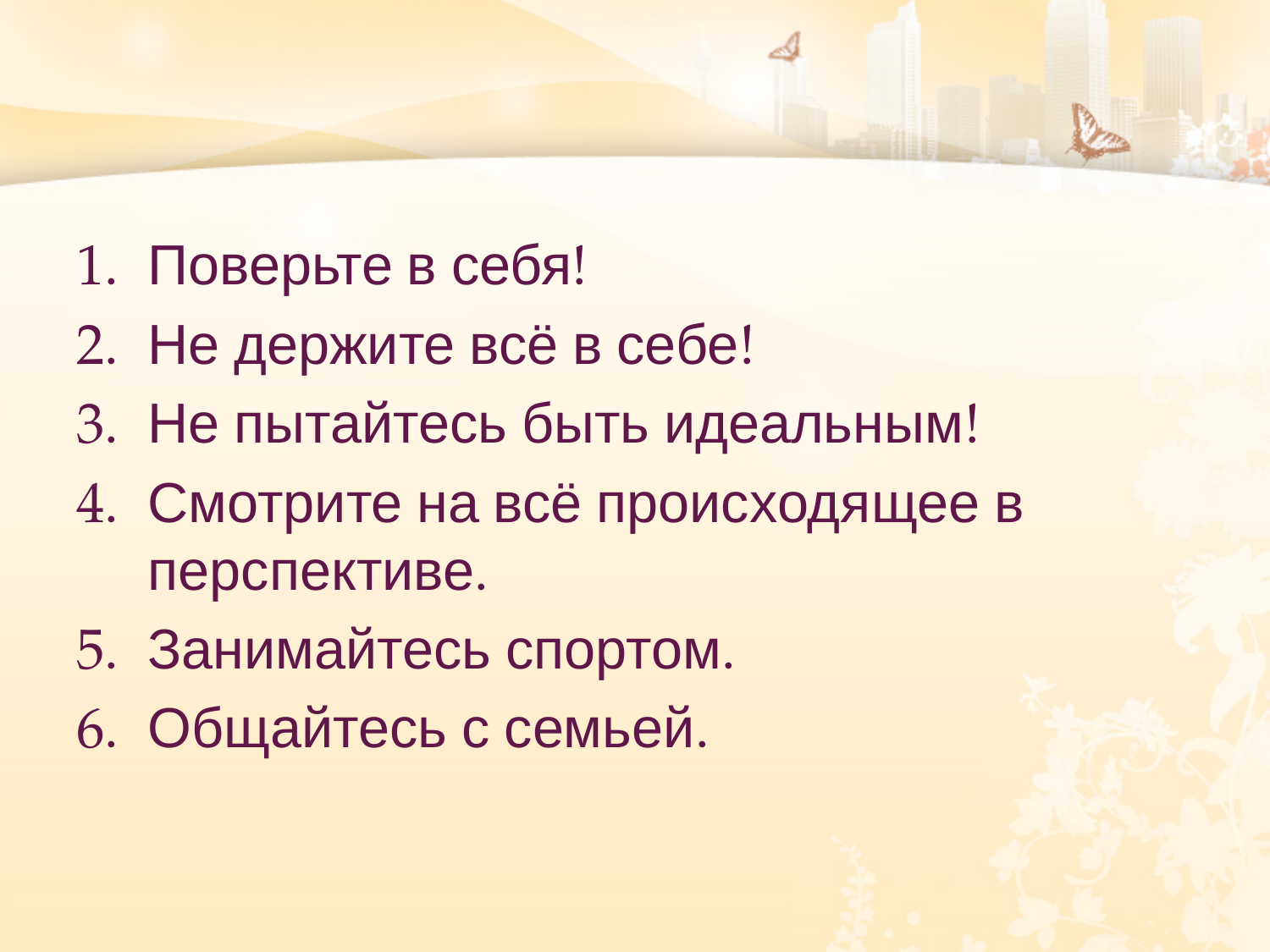

Поверьте в себя!
Не держите всё в себе!
Не пытайтесь быть идеальным!
Смотрите на всё происходящее в перспективе.
Занимайтесь спортом.
Общайтесь с семьей.